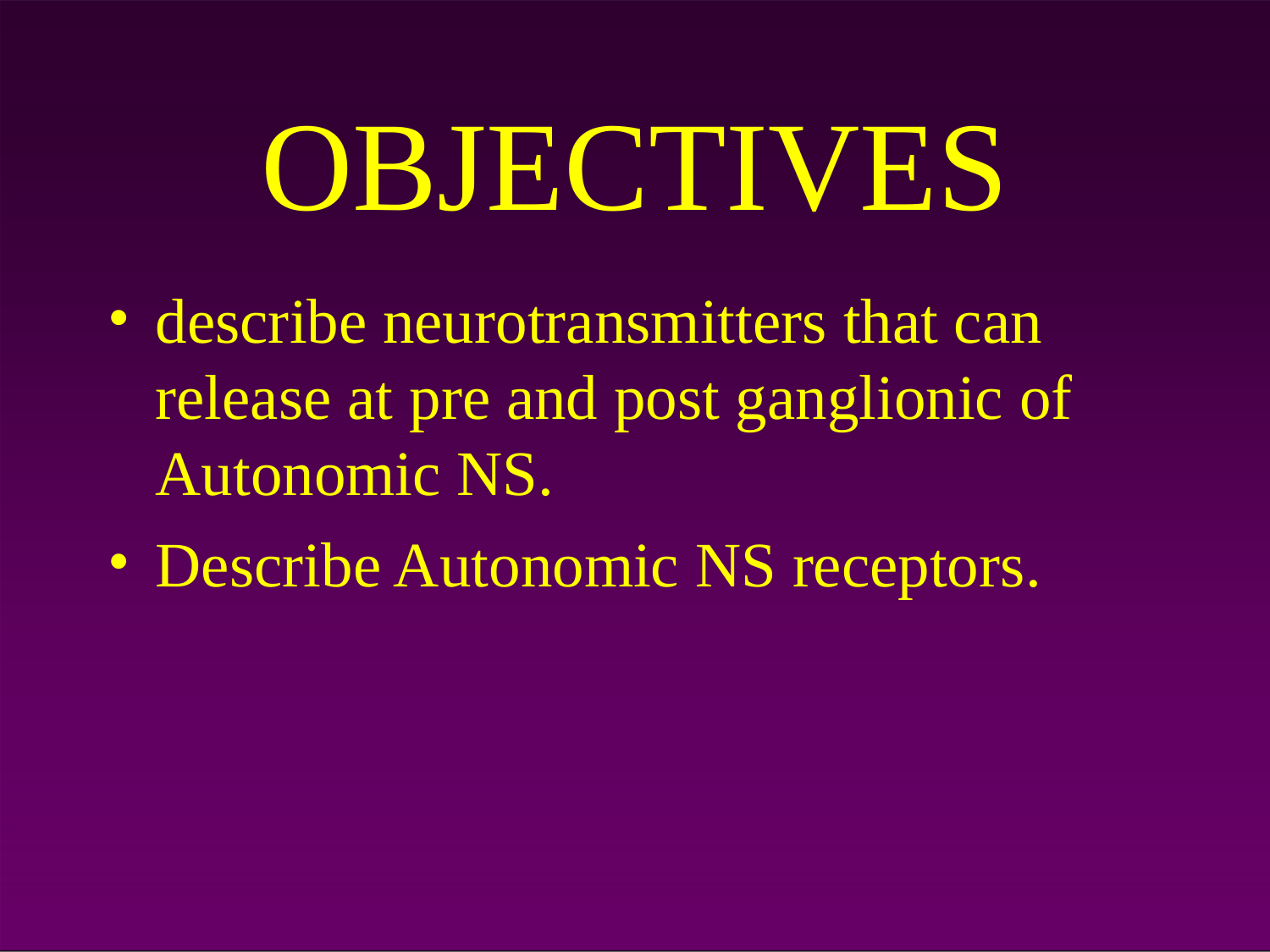

# OBJECTIVES
describe neurotransmitters that can release at pre and post ganglionic of Autonomic NS.
Describe Autonomic NS receptors.